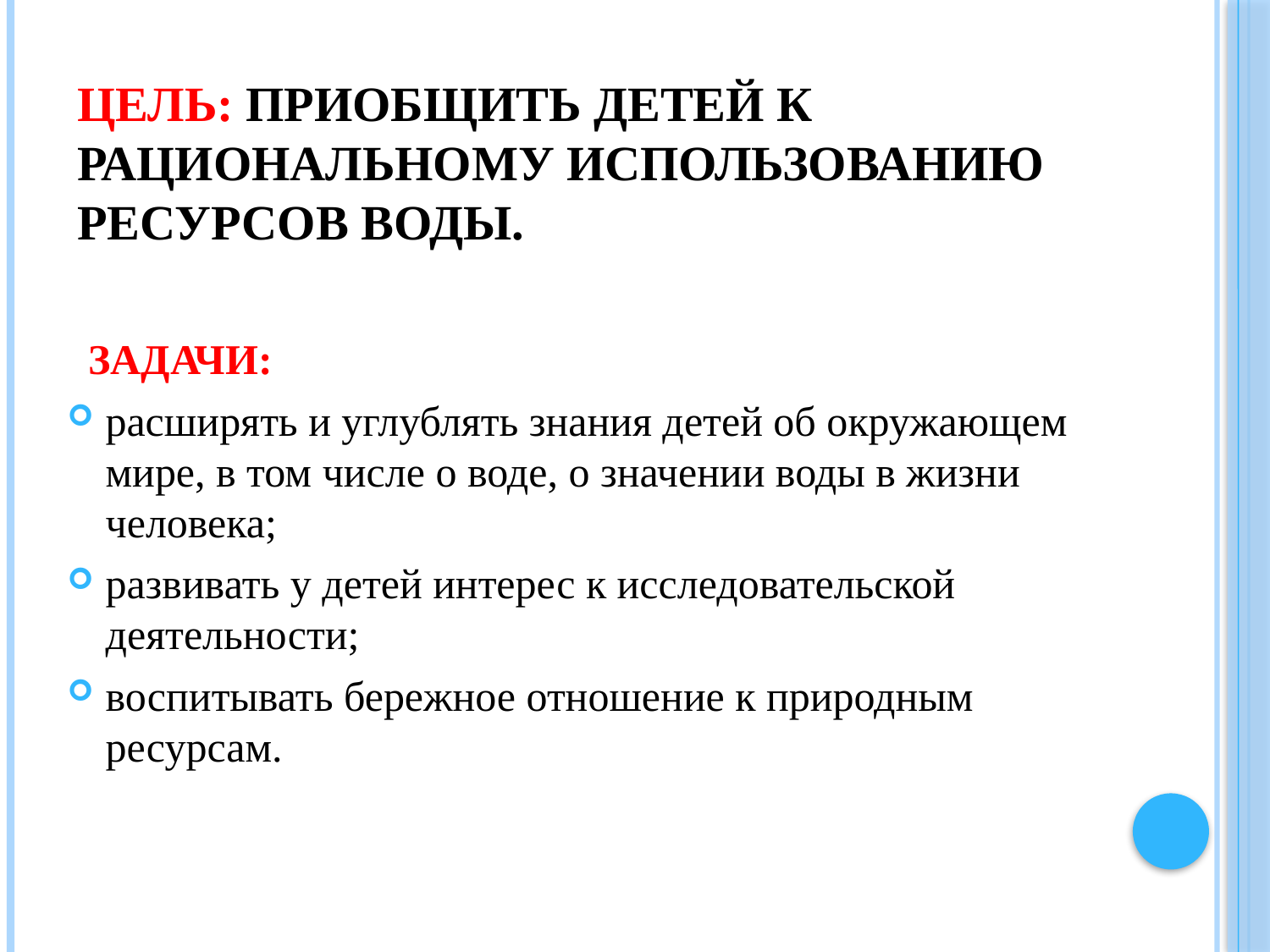

# Цель: приобщить детей к рациональному использованию ресурсов воды.
  Задачи:
расширять и углублять знания детей об окружающем мире, в том числе о воде, о значении воды в жизни человека;
развивать у детей интерес к исследовательской деятельности;
воспитывать бережное отношение к природным ресурсам.